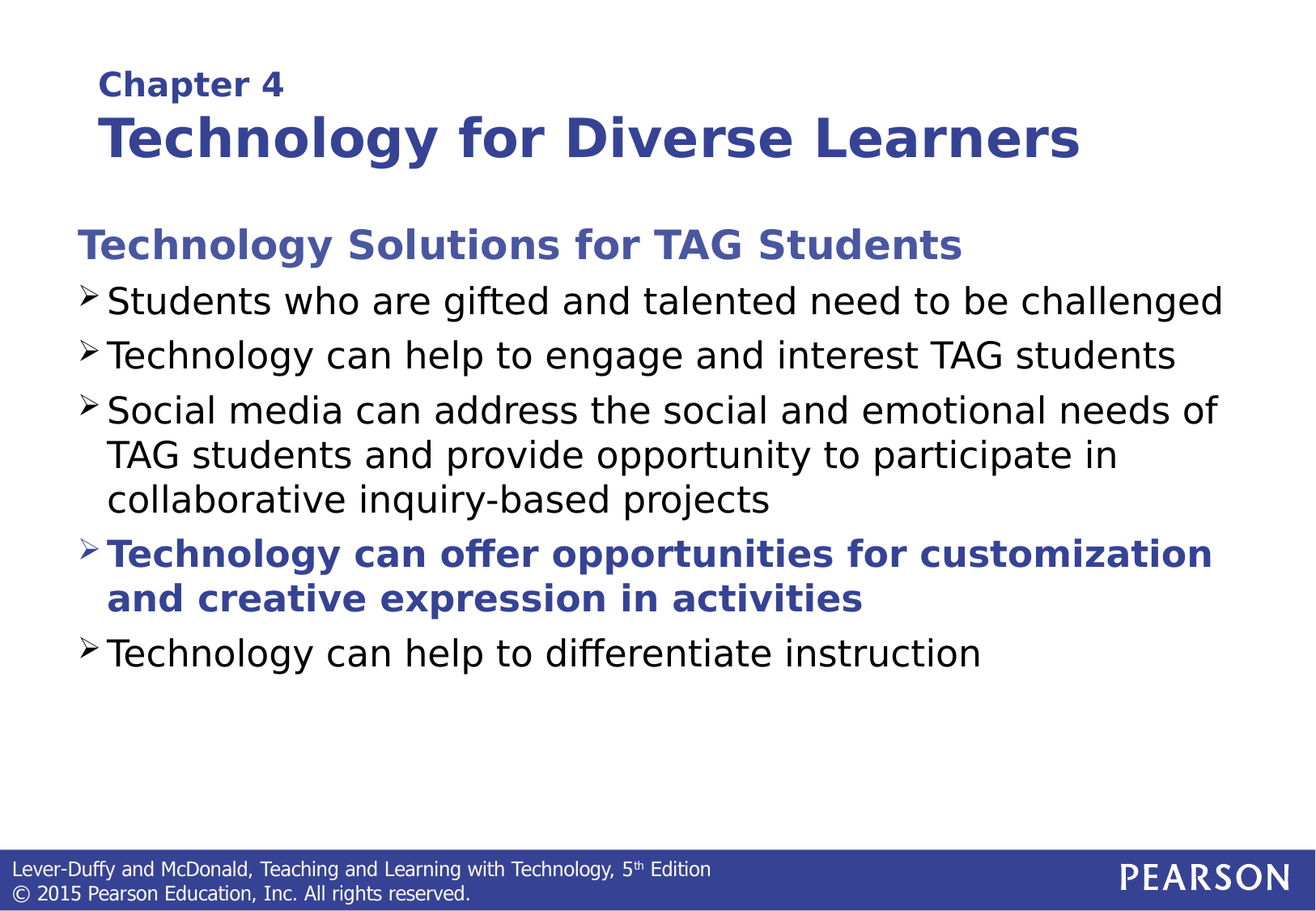

Chapter 4
Technology for Diverse Learners
Technology Solutions for TAG Students
Students who are gifted and talented need to be challenged
Technology can help to engage and interest TAG students
Social media can address the social and emotional needs of TAG students and provide opportunity to participate in collaborative inquiry-based projects
Technology can offer opportunities for customization and creative expression in activities
Technology can help to differentiate instruction